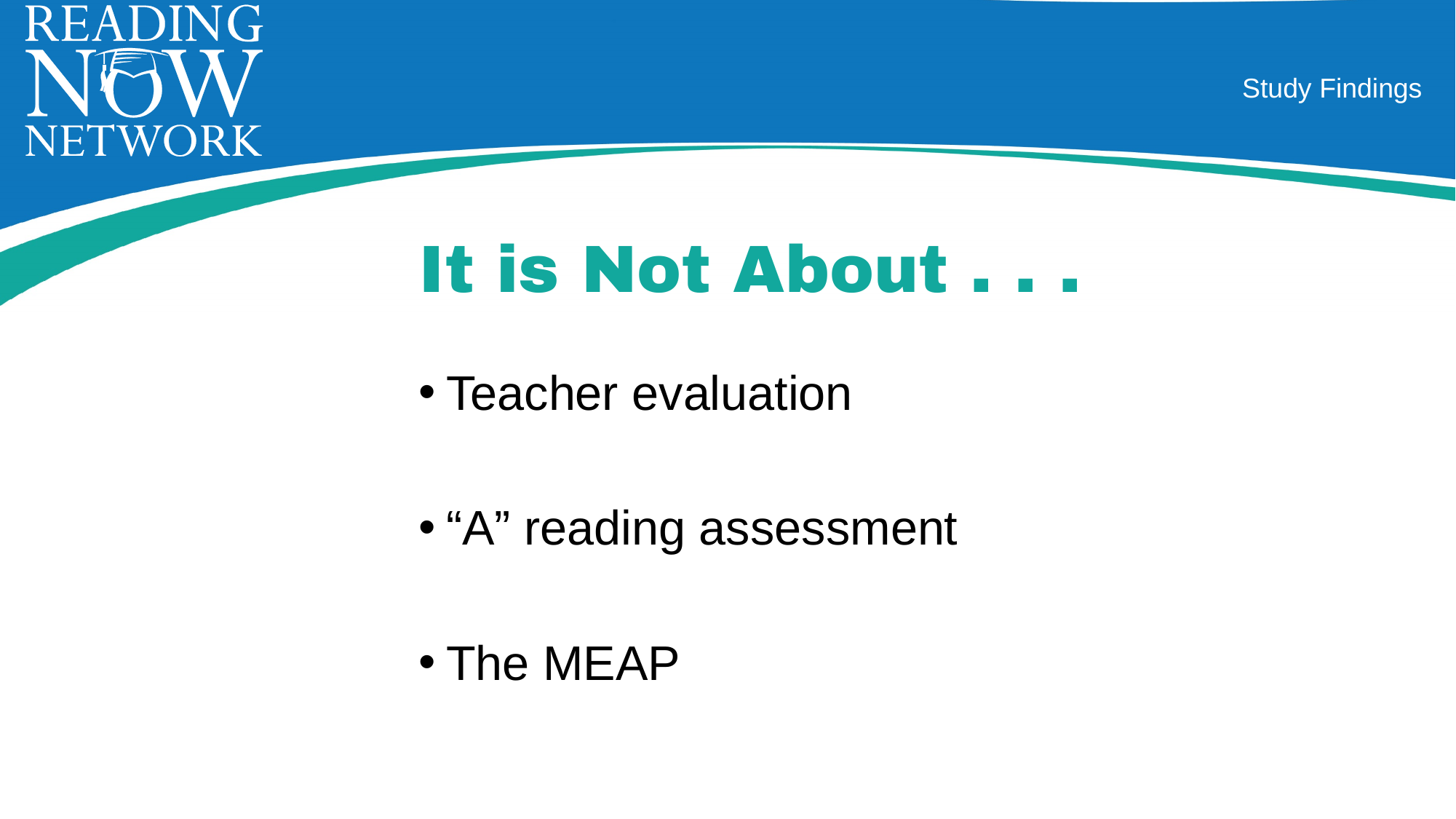

Study Findings
It is Not About . . .
Teacher evaluation

“A” reading assessment

The MEAP